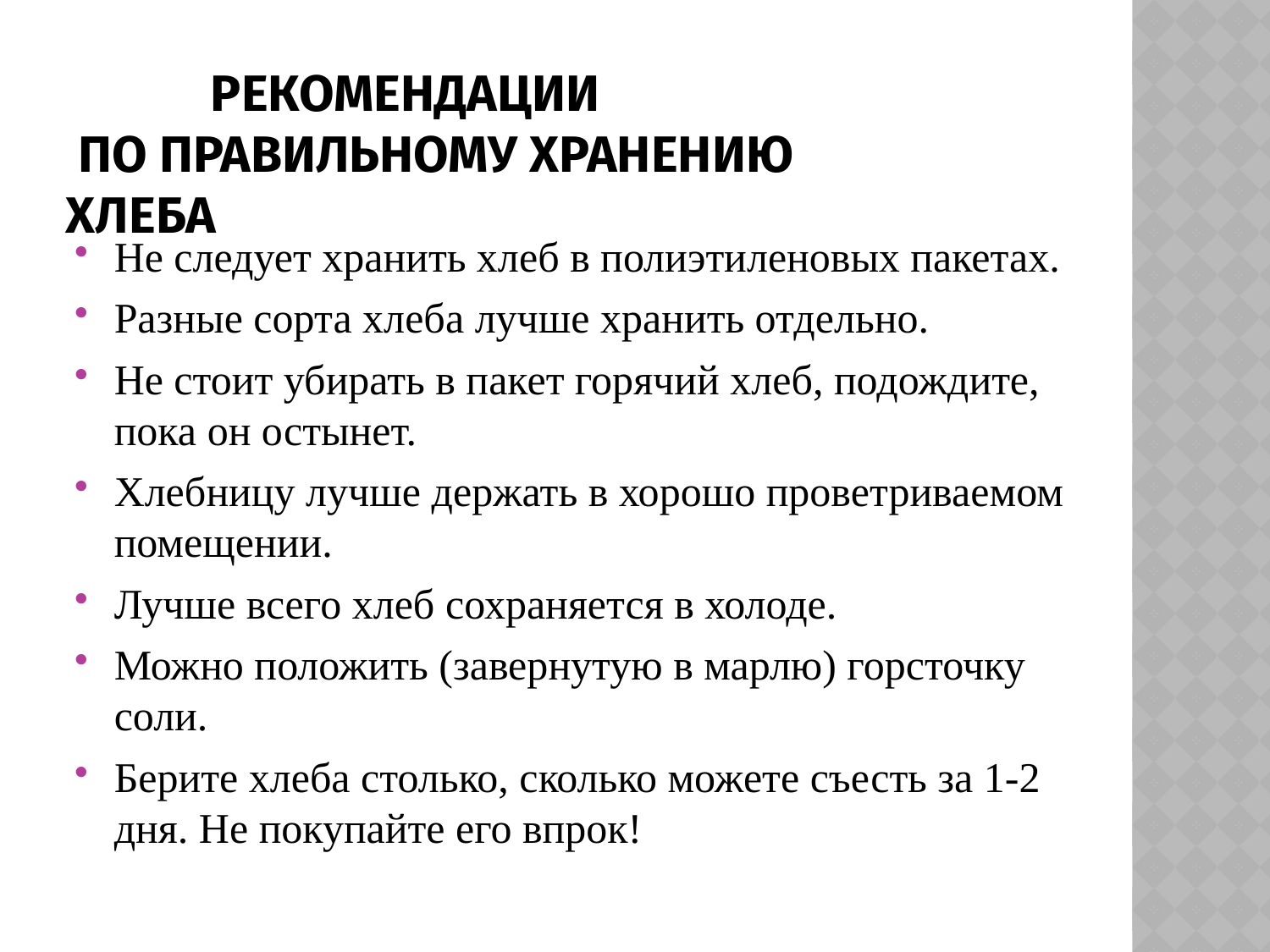

# Рекомендации по правильному хранению                   хлеба
Не следует хранить хлеб в полиэтиленовых пакетах.
Разные сорта хлеба лучше хранить отдельно.
Не стоит убирать в пакет горячий хлеб, подождите, пока он остынет.
Хлебницу лучше держать в хорошо проветриваемом помещении.
Лучше всего хлеб сохраняется в холоде.
Можно положить (завернутую в марлю) горсточку соли.
Берите хлеба столько, сколько можете съесть за 1-2 дня. Не покупайте его впрок!